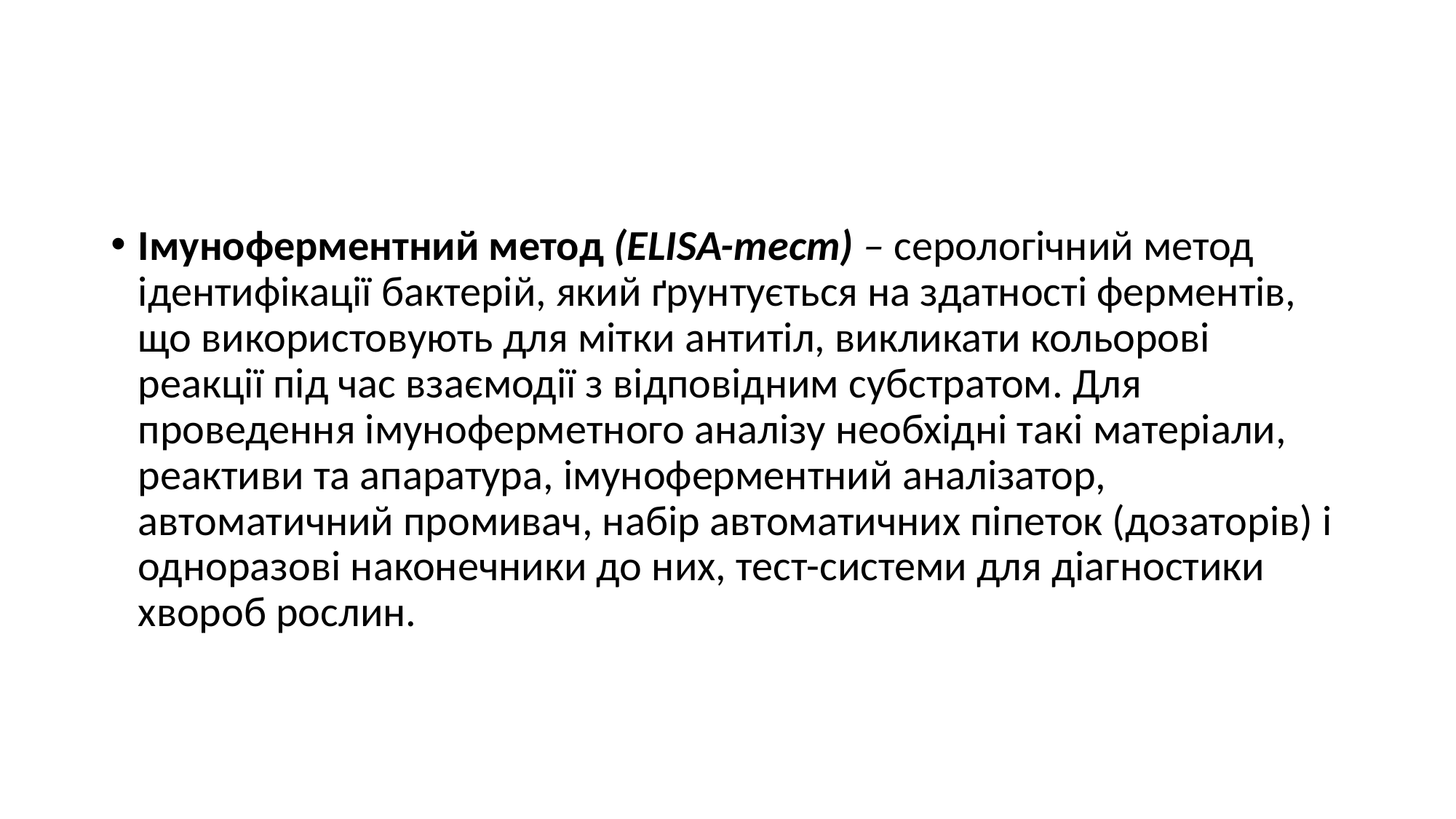

#
Імуноферментний метод (ELISA-тест) – серологічний метод ідентифікації бактерій, який ґрунтується на здатності ферментів, що використовують для мітки антитіл, викликати кольорові реакції під час взаємодії з відповідним субстратом. Для проведення імуноферметного аналізу необхідні такі матеріали, реактиви та апаратура, імуноферментний аналізатор, автоматичний промивач, набір автоматичних піпеток (дозаторів) і одноразові наконечники до них, тест-системи для діагностики хвороб рослин.